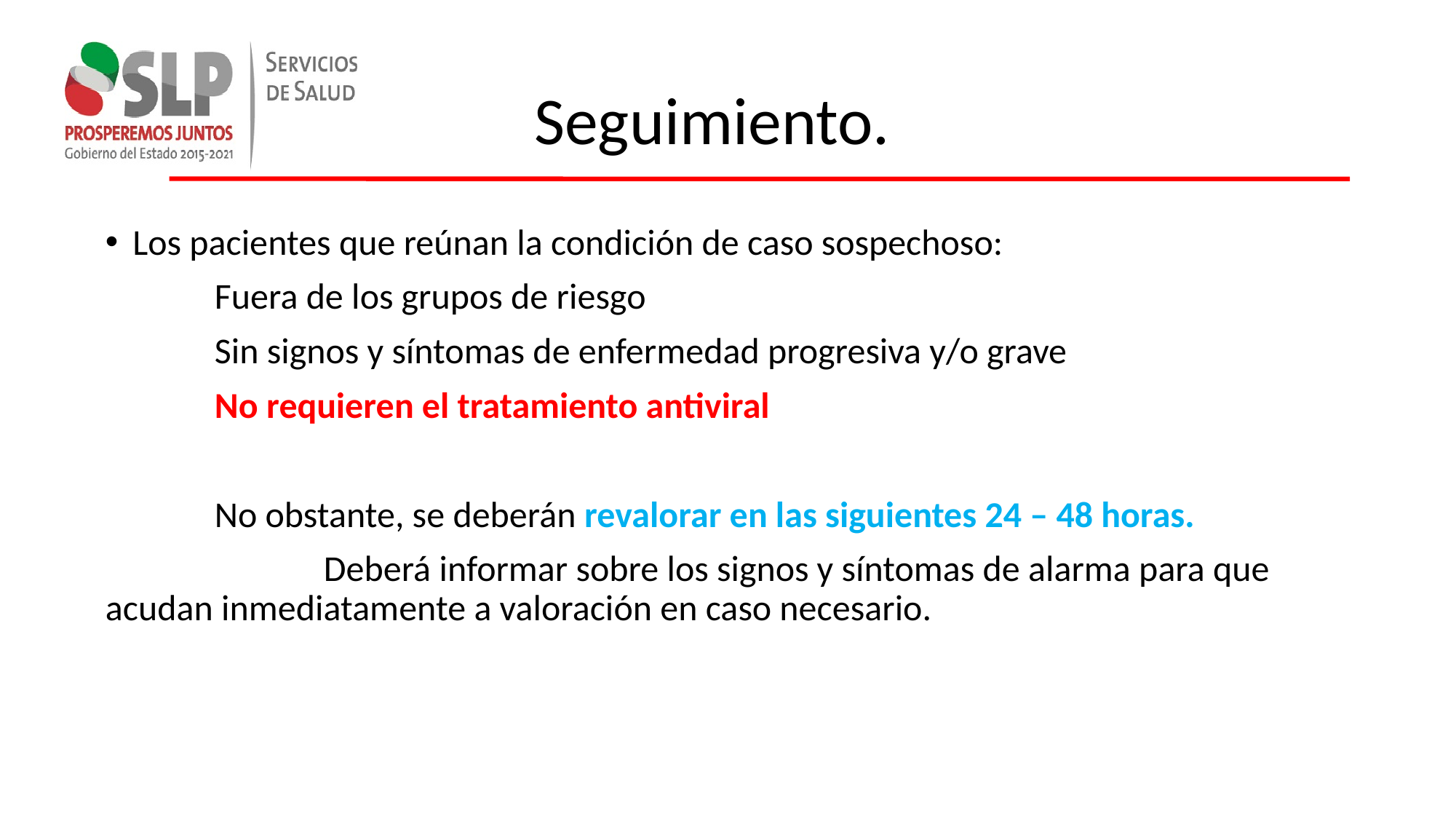

# Seguimiento.
Los pacientes que reúnan la condición de caso sospechoso:
	Fuera de los grupos de riesgo
	Sin signos y síntomas de enfermedad progresiva y/o grave
	No requieren el tratamiento antiviral

	No obstante, se deberán revalorar en las siguientes 24 – 48 horas.
		Deberá informar sobre los signos y síntomas de alarma para que acudan inmediatamente a valoración en caso necesario.